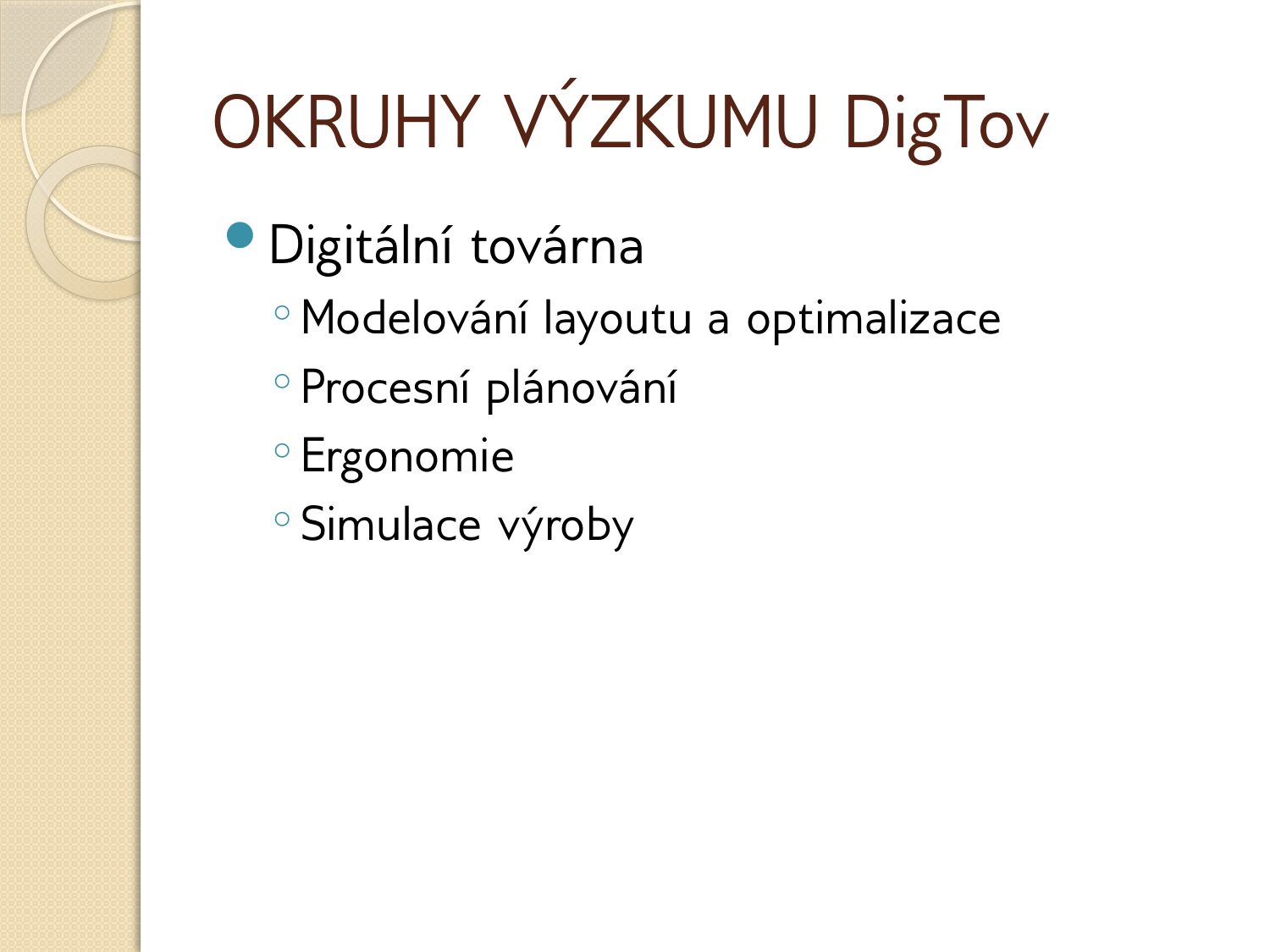

# OKRUHY VÝZKUMU DigTov
Digitální továrna
Modelování layoutu a optimalizace
Procesní plánování
Ergonomie
Simulace výroby